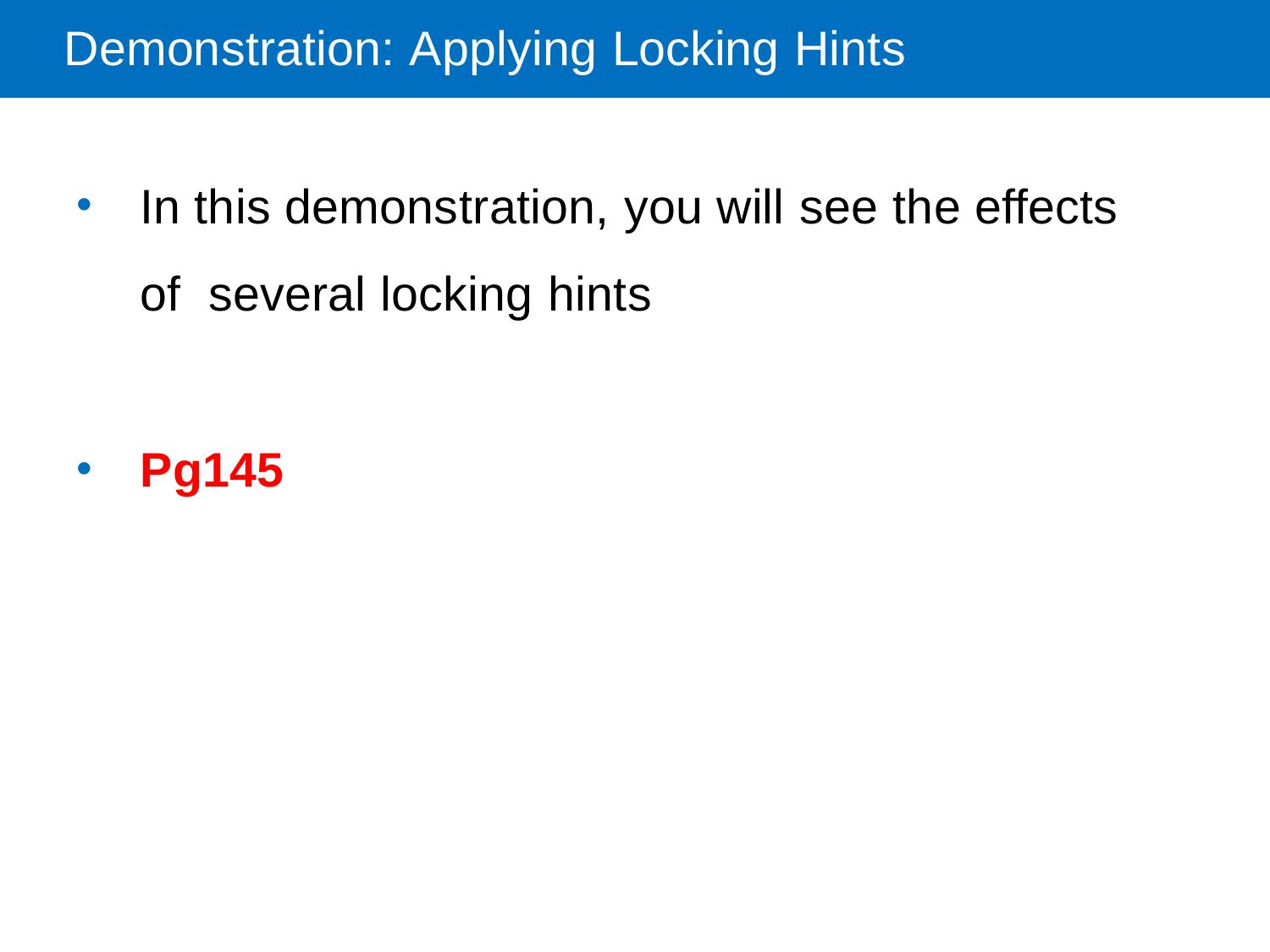

# Demonstration: Applying Locking Hints
In this demonstration, you will see the effects of  several locking hints

Pg145